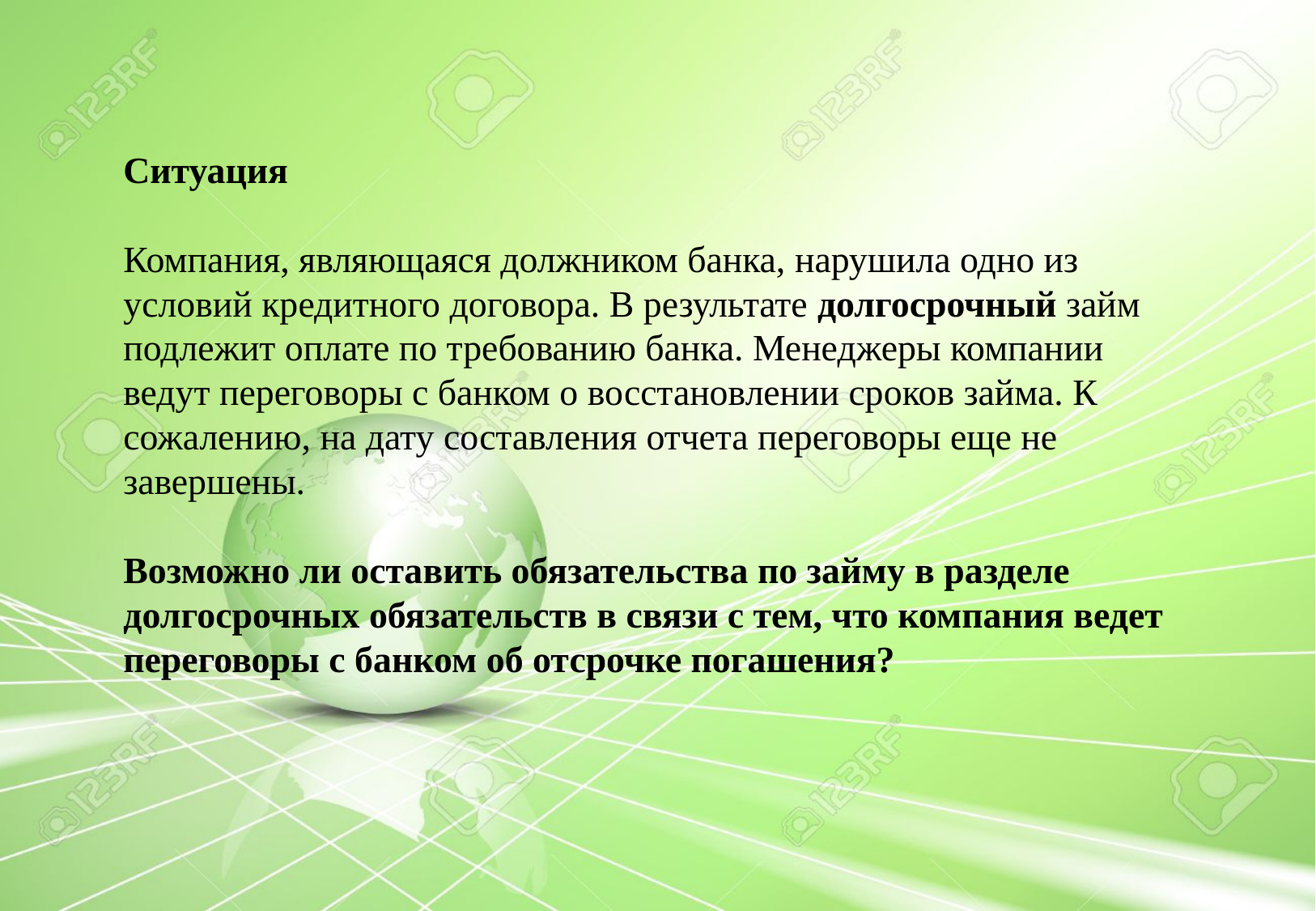

Ситуация

Компания, являющаяся должником банка, нарушила одно из условий кредитного договора. В результате долгосрочный займ подлежит оплате по требованию банка. Менеджеры компании ведут переговоры с банком о восстановлении сроков займа. К сожалению, на дату составления отчета переговоры еще не завершены.

Возможно ли оставить обязательства по займу в разделе долгосрочных обязательств в связи с тем, что компания ведет переговоры с банком об отсрочке погашения?